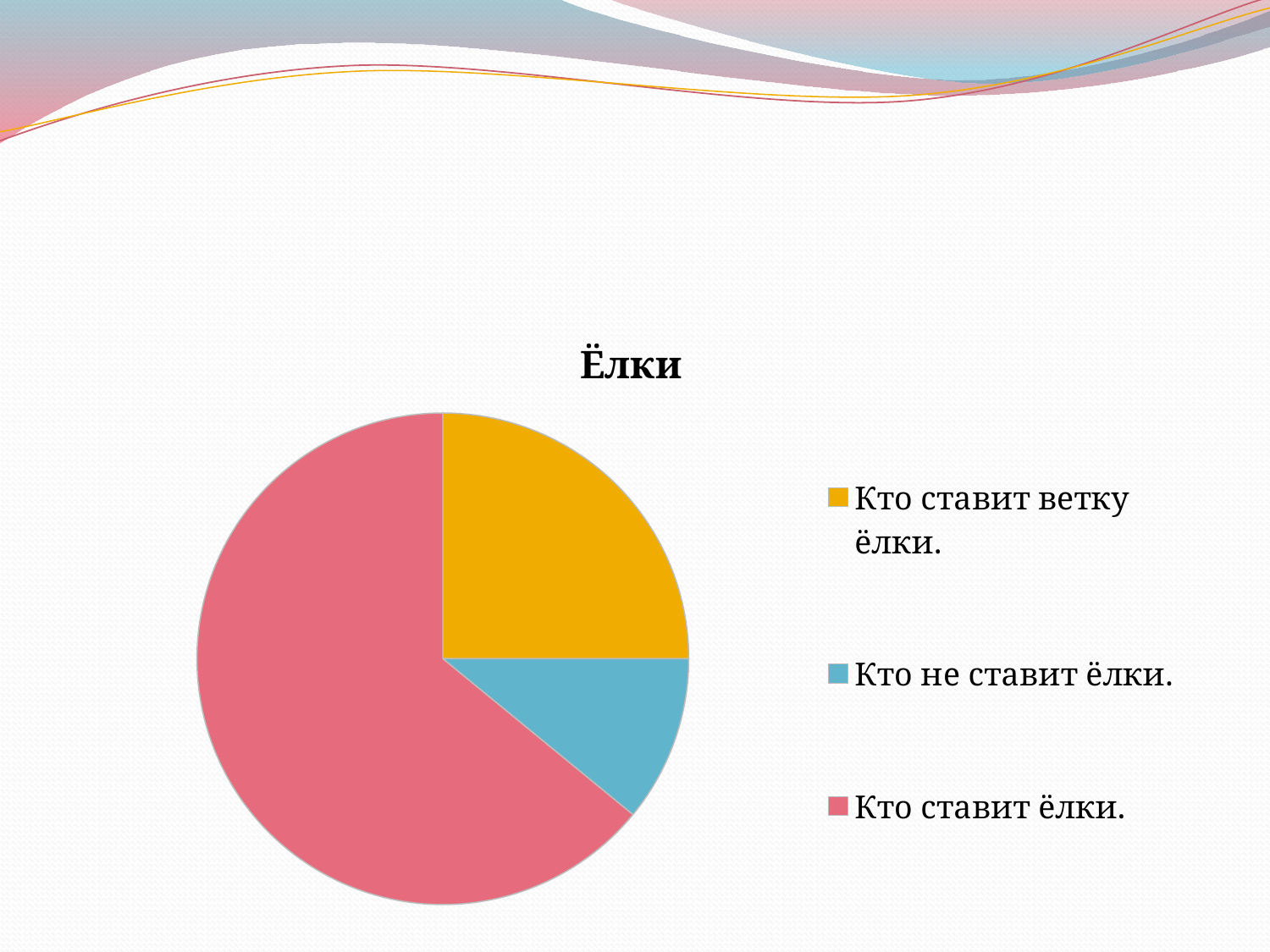

#

### Chart:

| Category | Ёлки |
|---|---|
| Кто ставит ветку ёлки. | 3.2 |
| Кто не ставит ёлки. | 1.4 |
| Кто ставит ёлки. | 8.2 |